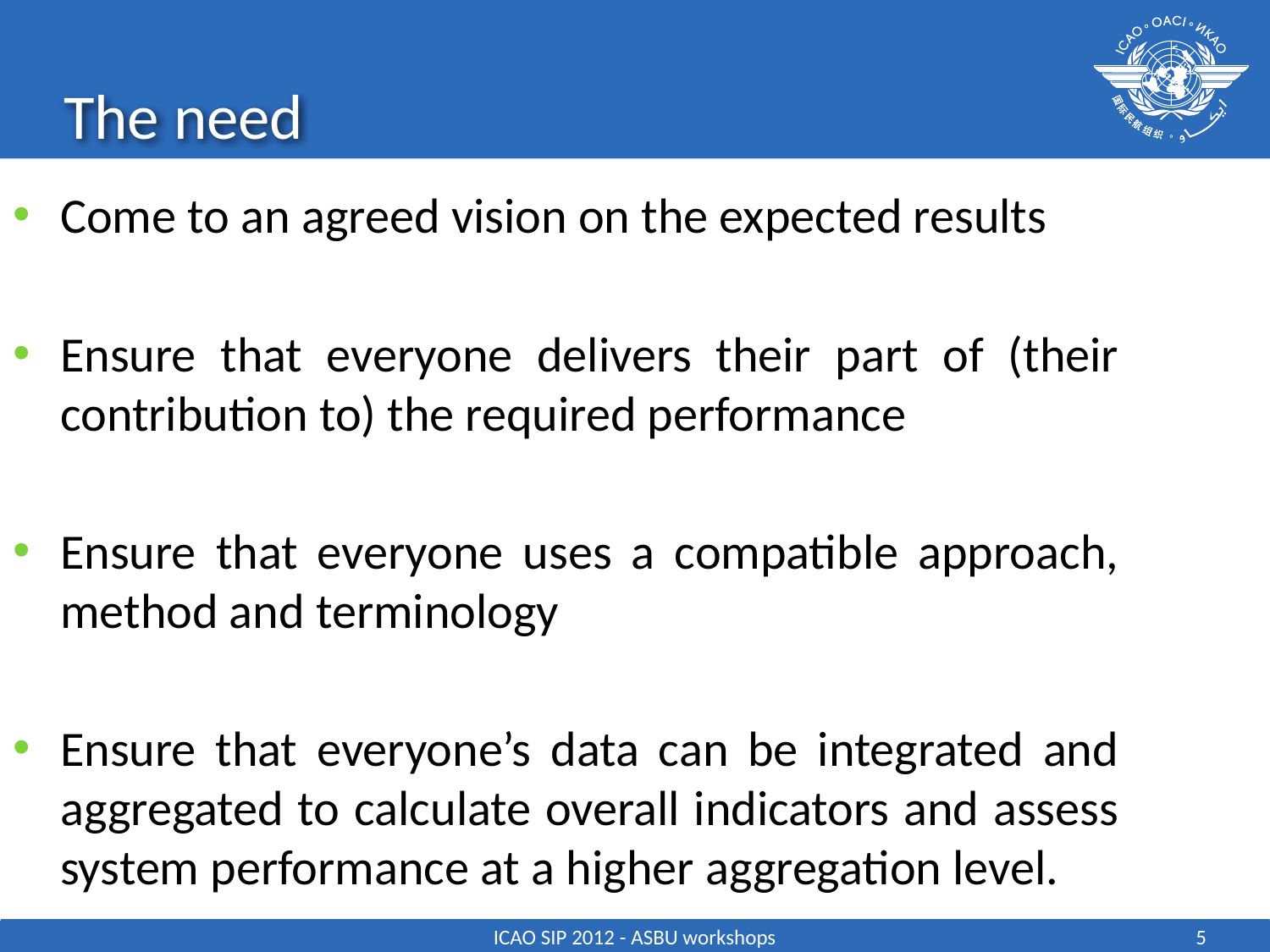

# The need
Come to an agreed vision on the expected results

Ensure that everyone delivers their part of (their contribution to) the required performance

Ensure that everyone uses a compatible approach, method and terminology

Ensure that everyone’s data can be integrated and aggregated to calculate overall indicators and assess system performance at a higher aggregation level.
ICAO SIP 2012 - ASBU workshops
5